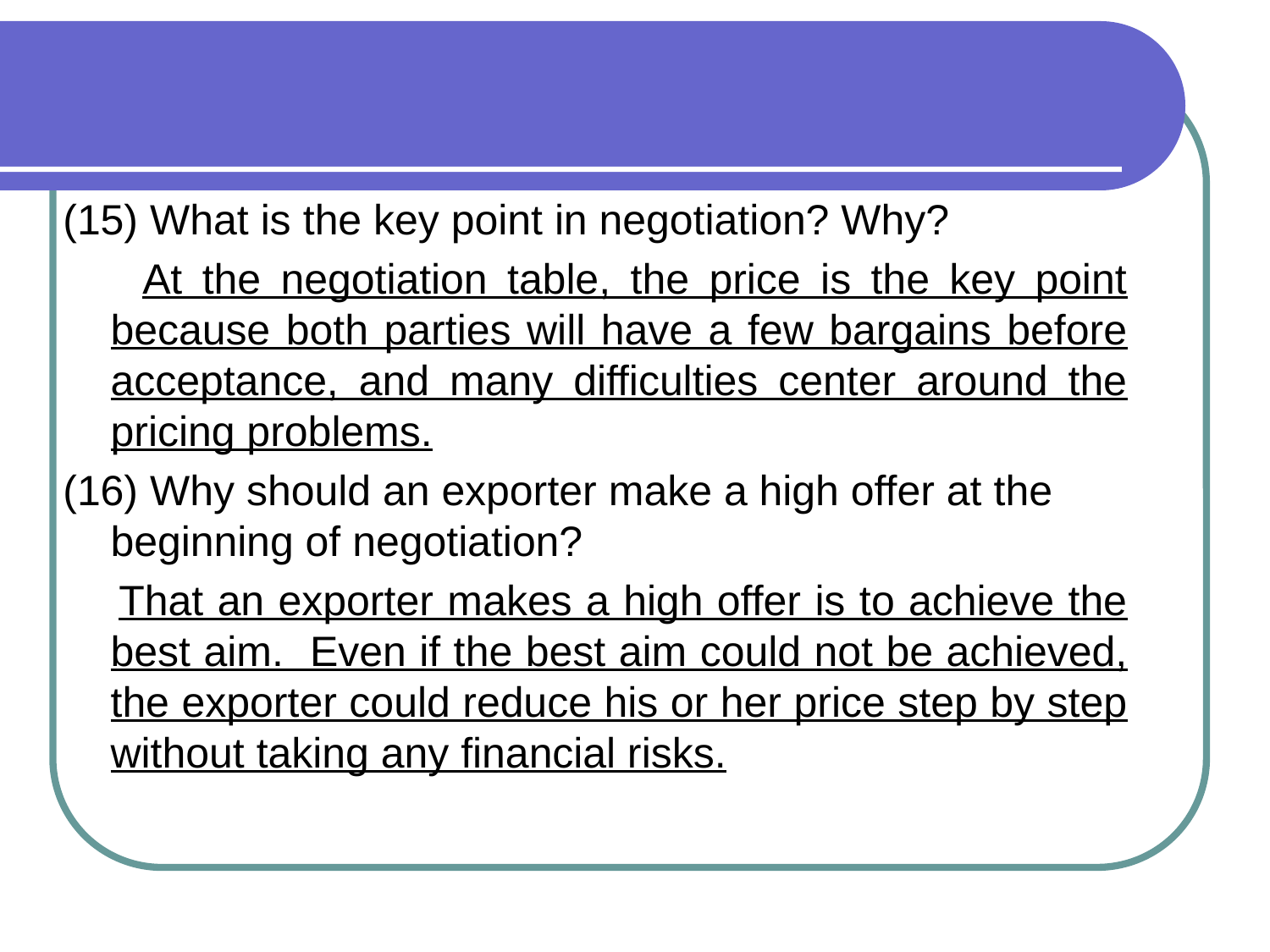

#
(15) What is the key point in negotiation? Why?
    At the negotiation table, the price is the key point because both parties will have a few bargains before acceptance, and many difficulties center around the pricing problems.
(16) Why should an exporter make a high offer at the beginning of negotiation?
    That an exporter makes a high offer is to achieve the best aim.  Even if the best aim could not be achieved, the exporter could reduce his or her price step by step without taking any financial risks.